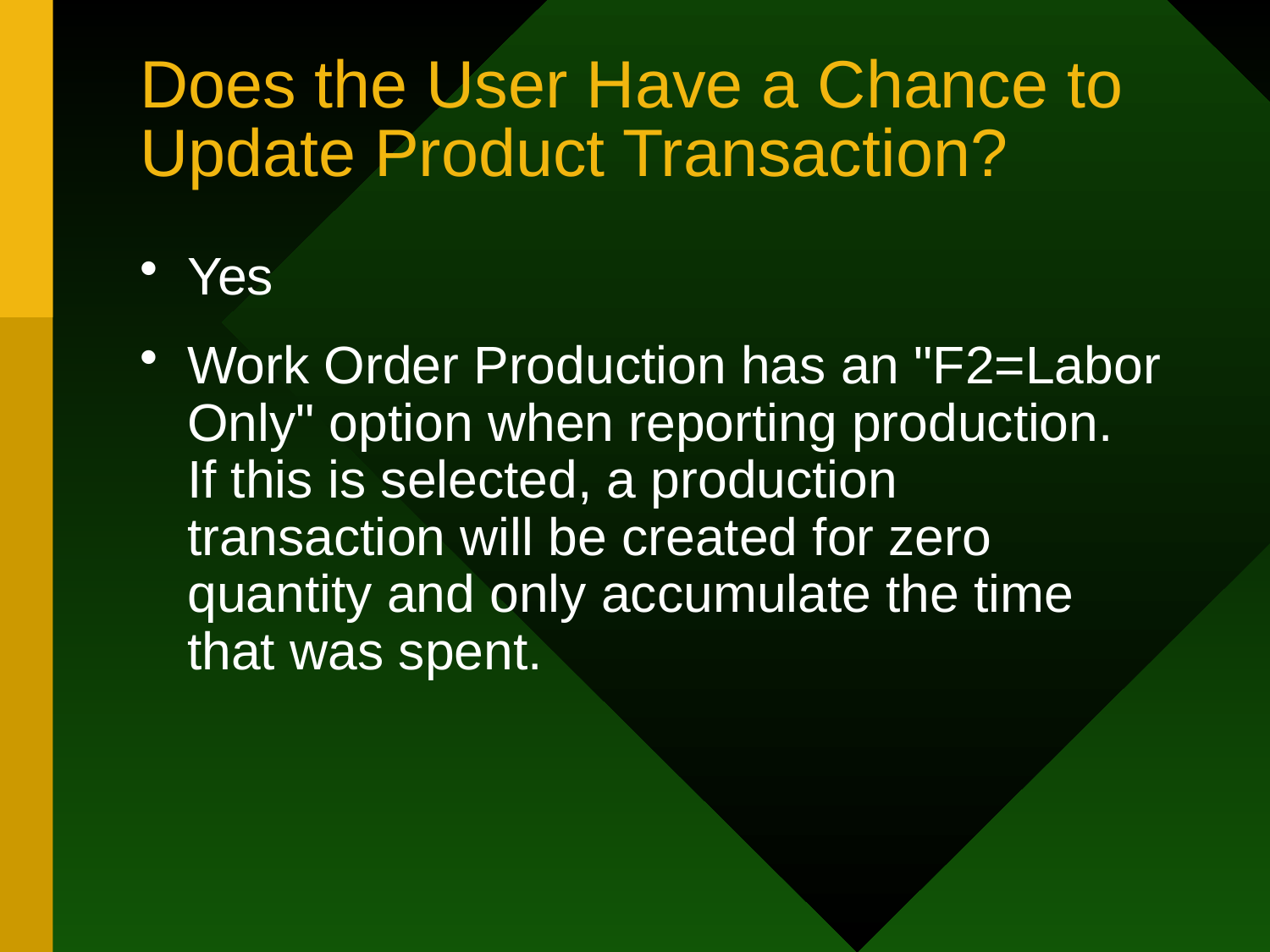

# Does the User Have a Chance to Update Product Transaction?
Yes
Work Order Production has an "F2=Labor Only" option when reporting production.  If this is selected, a production transaction will be created for zero quantity and only accumulate the time that was spent.